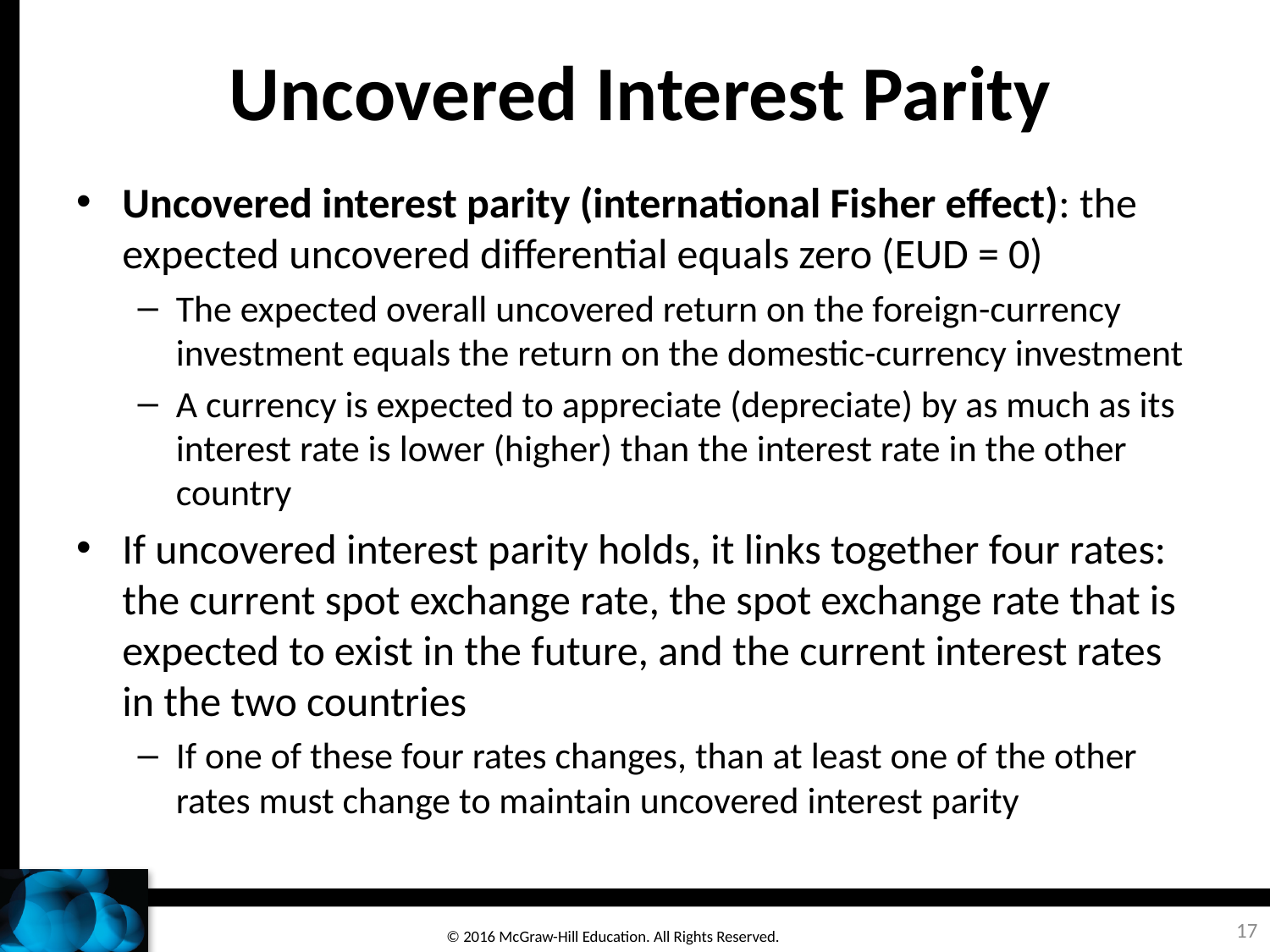

# Uncovered Interest Parity
Uncovered interest parity (international Fisher effect): the expected uncovered differential equals zero (EUD = 0)
The expected overall uncovered return on the foreign-currency investment equals the return on the domestic-currency investment
A currency is expected to appreciate (depreciate) by as much as its interest rate is lower (higher) than the interest rate in the other country
If uncovered interest parity holds, it links together four rates: the current spot exchange rate, the spot exchange rate that is expected to exist in the future, and the current interest rates in the two countries
If one of these four rates changes, than at least one of the other rates must change to maintain uncovered interest parity
17
© 2016 McGraw-Hill Education. All Rights Reserved.